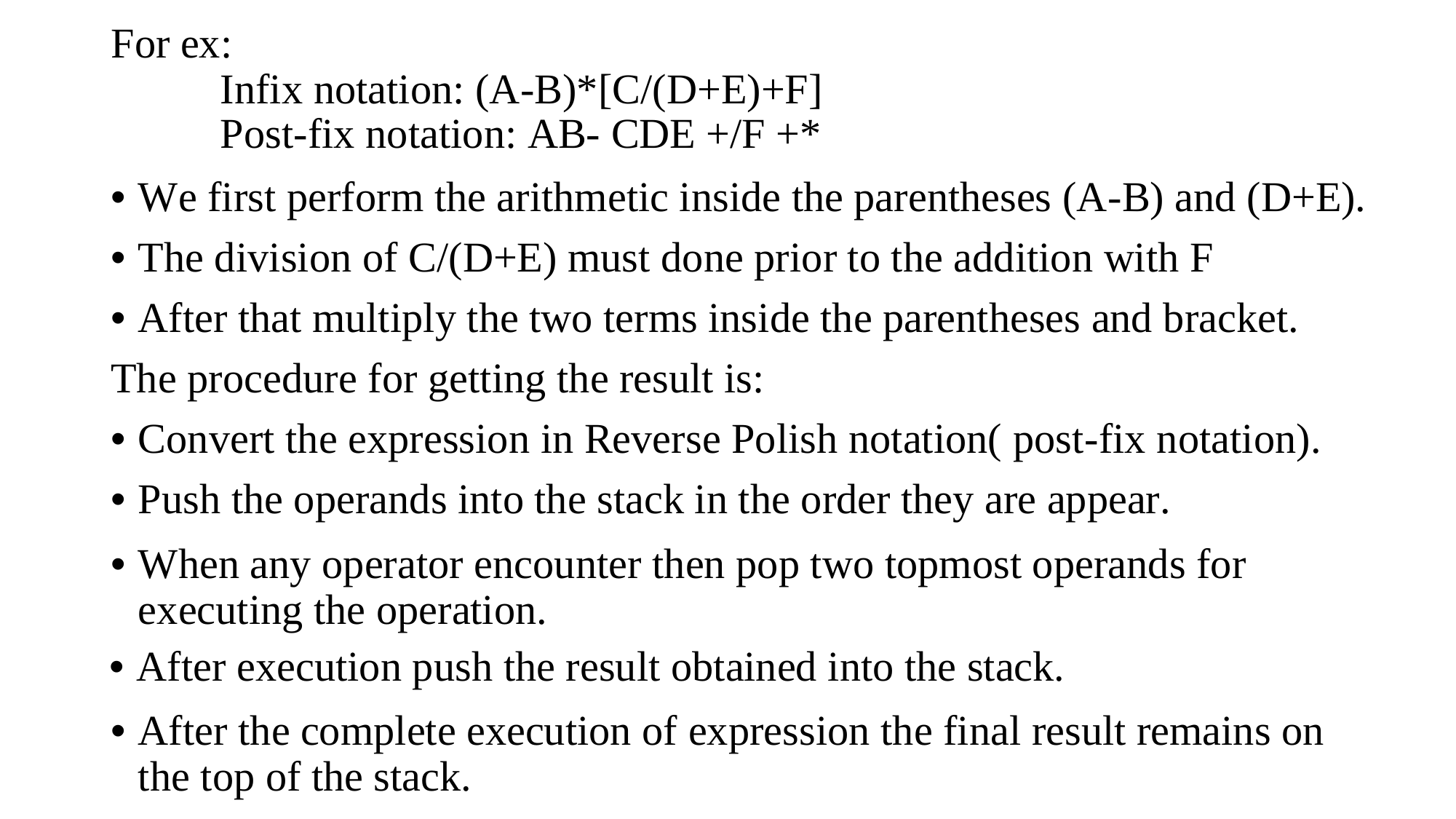

For ex:
Infix notation: (A-B)*[C/(D+E)+F] Post-fix notation: AB- CDE +/F +*
• We first perform the arithmetic inside the parentheses (A-B) and (D+E).
• The division of C/(D+E) must done prior to the addition with F
• After that multiply the two terms inside the parentheses and bracket.
The procedure for getting the result is:
• Convert the expression in Reverse Polish notation( post-fix notation).
• Push the operands into the stack in the order they are appear.
• When any operator encounter then pop two topmost operands for executing the operation.
• After execution push the result obtained into the stack.
• After the complete execution of expression the final result remains on the top of the stack.